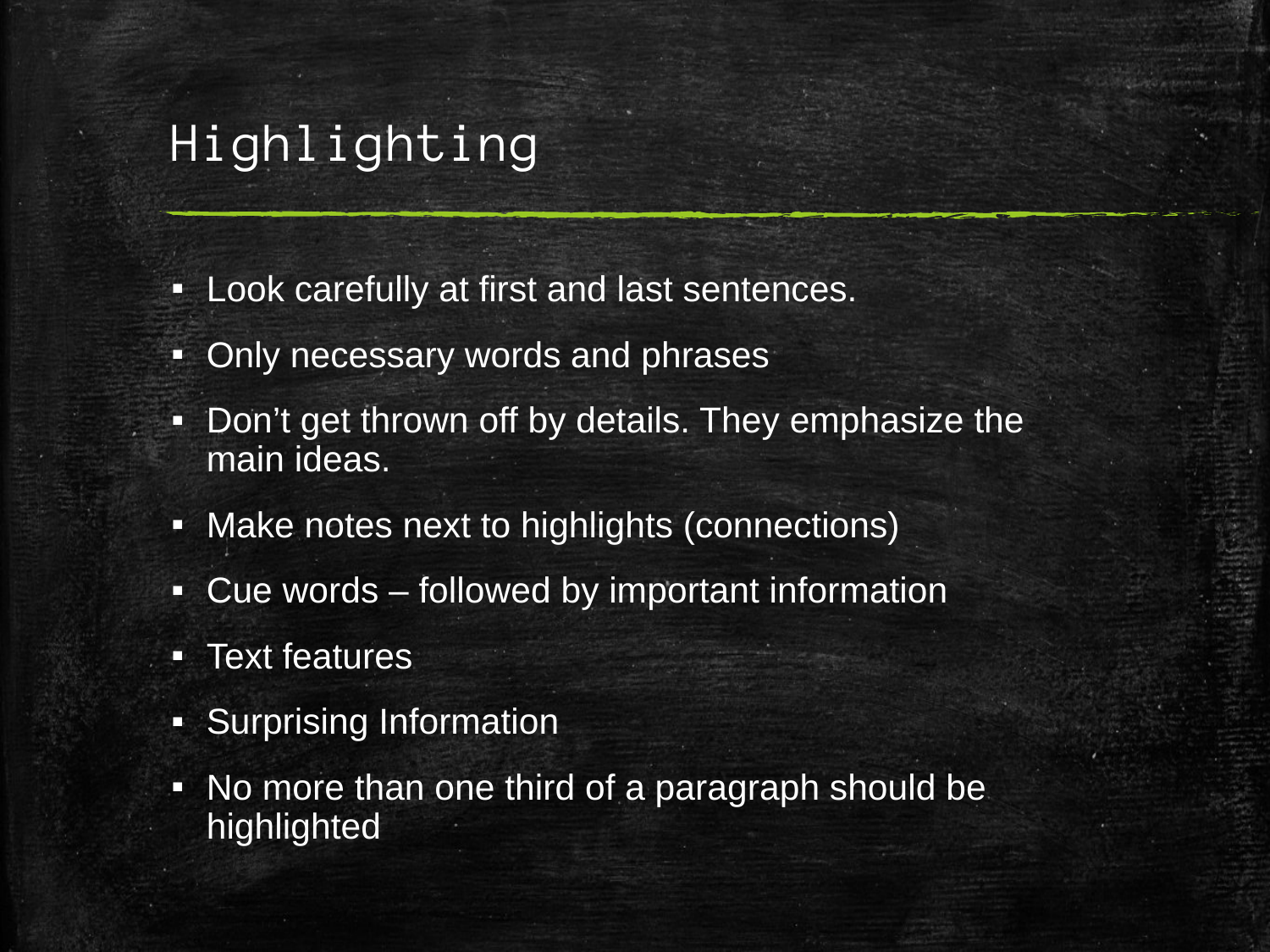

# Highlighting
Look carefully at first and last sentences.
Only necessary words and phrases
Don’t get thrown off by details. They emphasize the main ideas.
Make notes next to highlights (connections)
Cue words – followed by important information
Text features
Surprising Information
No more than one third of a paragraph should be highlighted